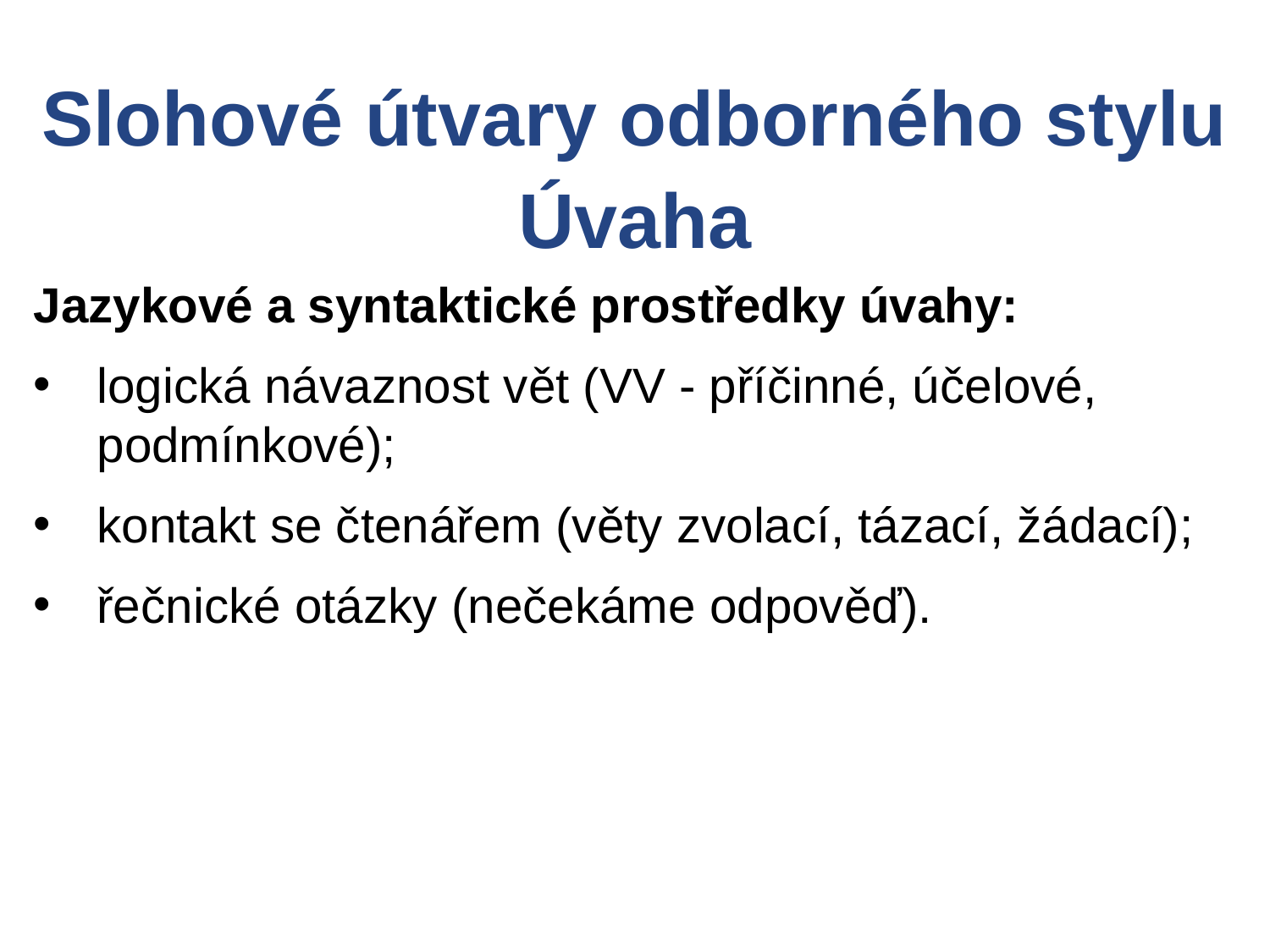

Slohové útvary odborného stylu
Úvaha

Jazykové a syntaktické prostředky úvahy:
logická návaznost vět (VV - příčinné, účelové, podmínkové);
kontakt se čtenářem (věty zvolací, tázací, žádací);
řečnické otázky (nečekáme odpověď).